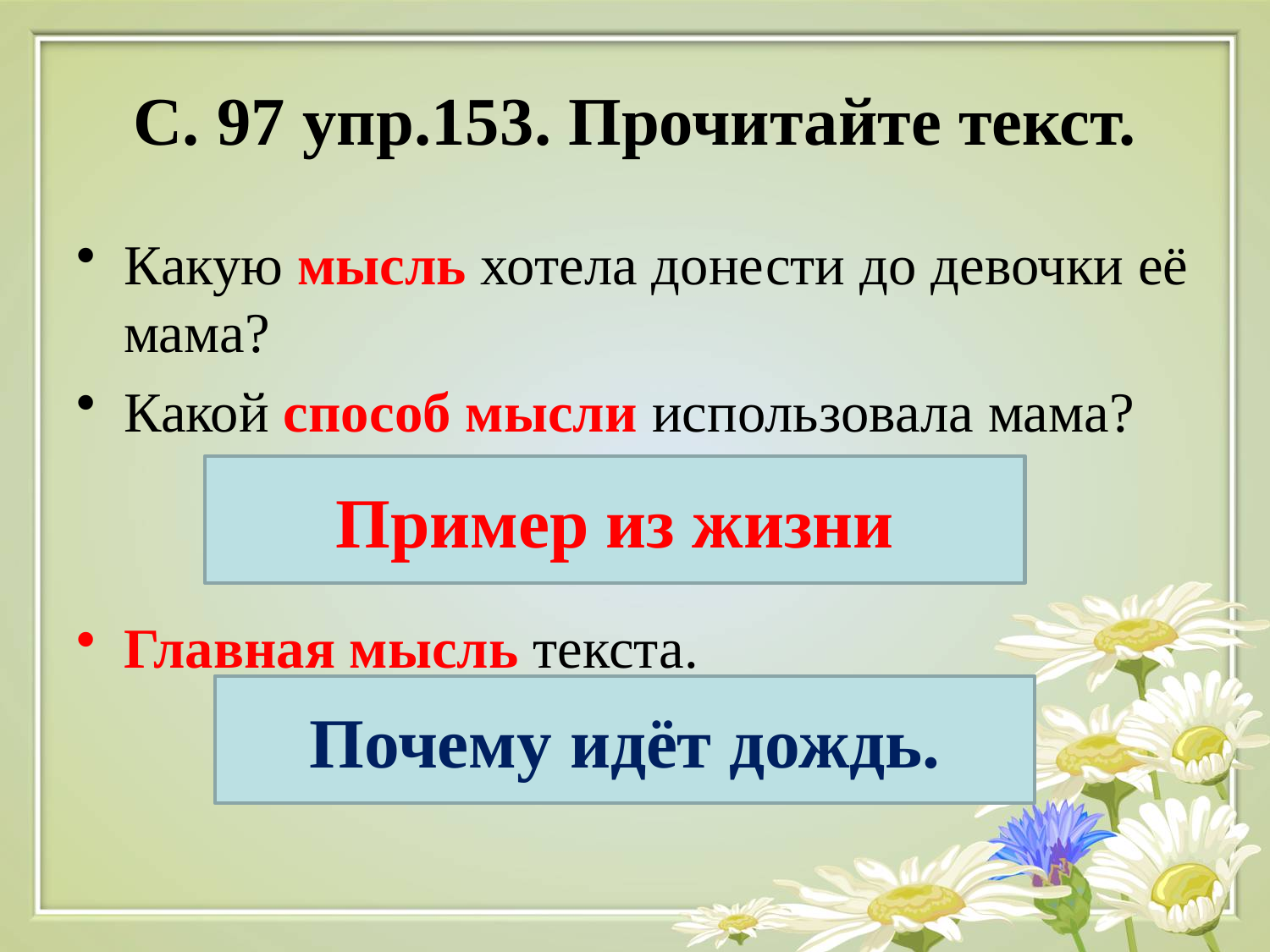

# С. 97 упр.153. Прочитайте текст.
Какую мысль хотела донести до девочки её мама?
Какой способ мысли использовала мама?

Главная мысль текста.

Пример из жизни
Почему идёт дождь.